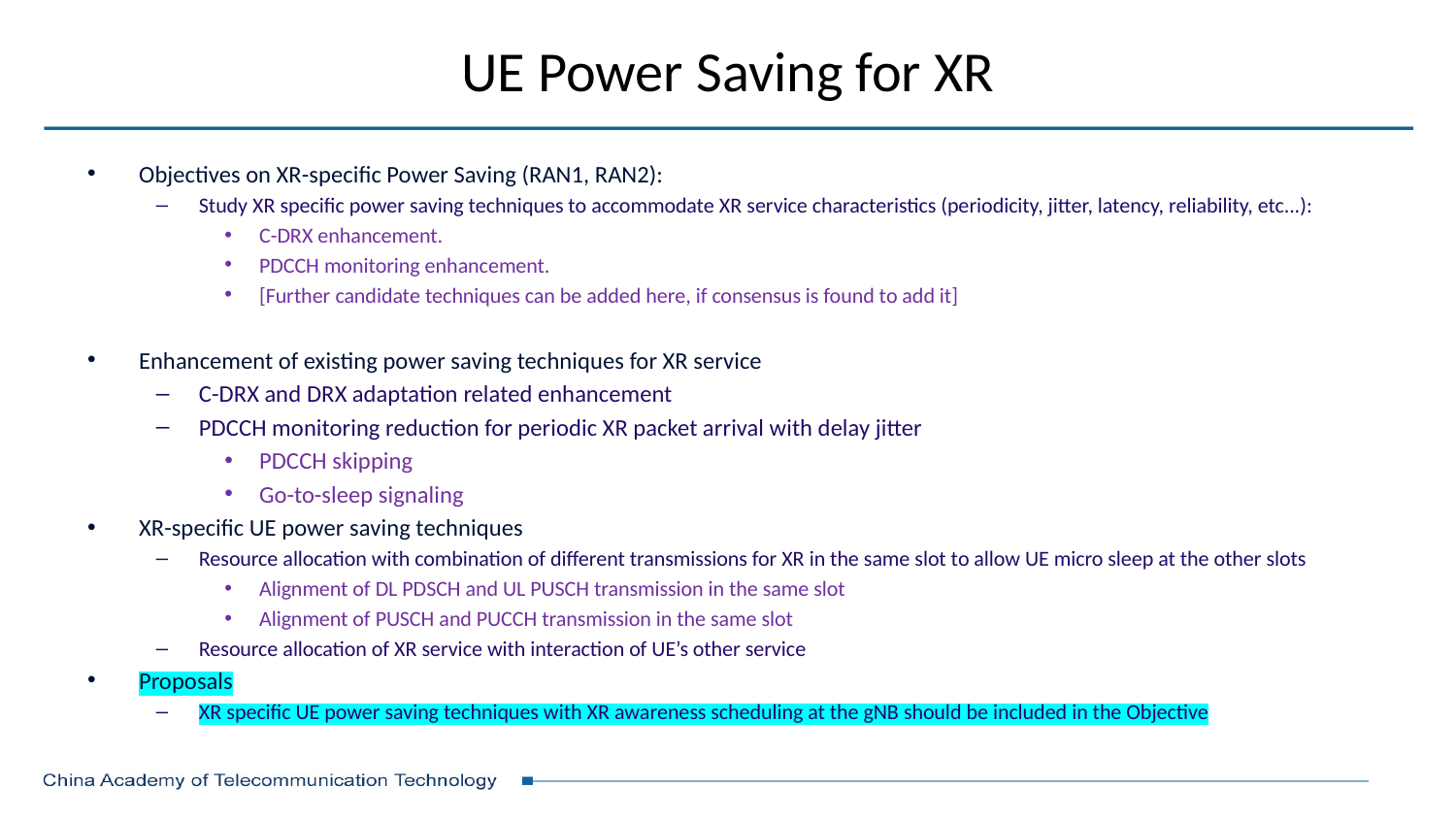

# UE Power Saving for XR
Objectives on XR-specific Power Saving (RAN1, RAN2):
Study XR specific power saving techniques to accommodate XR service characteristics (periodicity, jitter, latency, reliability, etc...):
C-DRX enhancement.
PDCCH monitoring enhancement.
[Further candidate techniques can be added here, if consensus is found to add it]

Enhancement of existing power saving techniques for XR service
C-DRX and DRX adaptation related enhancement
PDCCH monitoring reduction for periodic XR packet arrival with delay jitter
PDCCH skipping
Go-to-sleep signaling
XR-specific UE power saving techniques
Resource allocation with combination of different transmissions for XR in the same slot to allow UE micro sleep at the other slots
Alignment of DL PDSCH and UL PUSCH transmission in the same slot
Alignment of PUSCH and PUCCH transmission in the same slot
Resource allocation of XR service with interaction of UE’s other service
Proposals
XR specific UE power saving techniques with XR awareness scheduling at the gNB should be included in the Objective